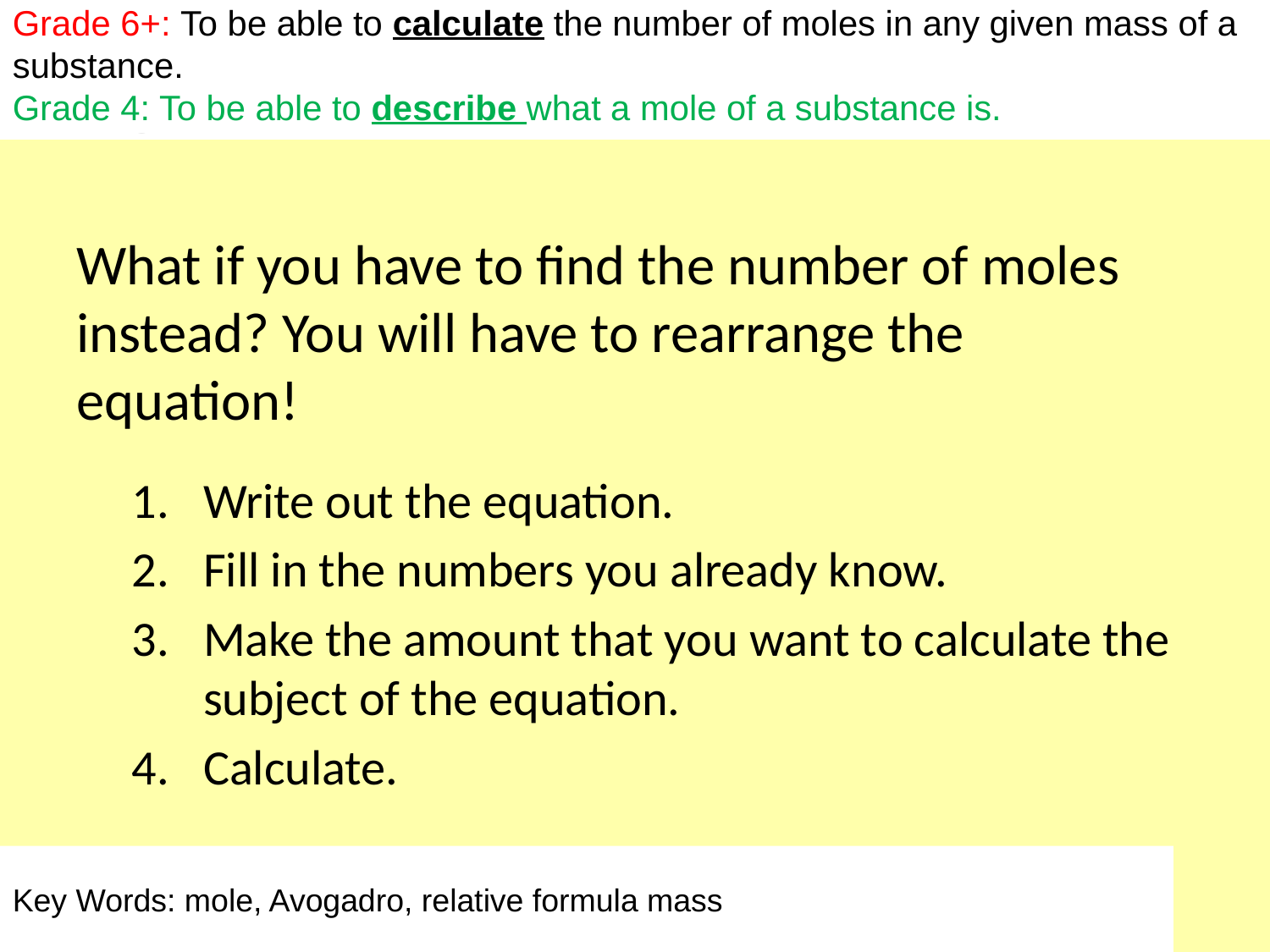

Aspire: To be able to calculate the number of moles in any given mass of a substance.
Challenge: To be able to describe what a mole of a substance is.
Grade 6+: To be able to calculate the number of moles in any given mass of a substance.
Grade 4: To be able to describe what a mole of a substance is.
Grade 5: To be able to calculate the number of moles in any given mass of a substance.
Grade 4: To be able to describe what a mole of a substance is.
What if you have to find the number of moles instead? You will have to rearrange the equation!

Write out the equation.
Fill in the numbers you already know.
Make the amount that you want to calculate the subject of the equation.
Calculate.

Key Words: mole, Avogadro, relative formula mass